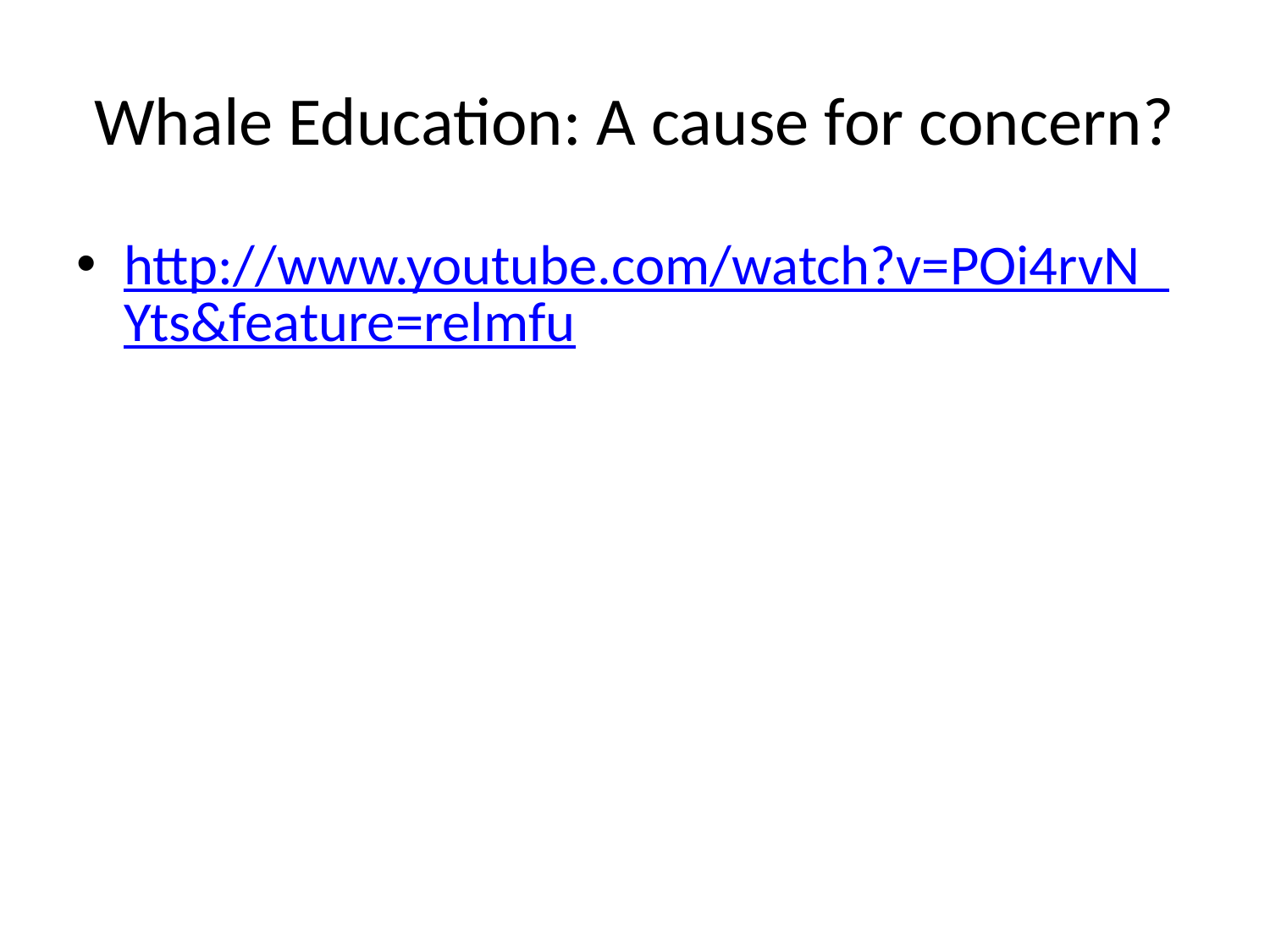

# Whale Education: A cause for concern?
http://www.youtube.com/watch?v=POi4rvN_Yts&feature=relmfu